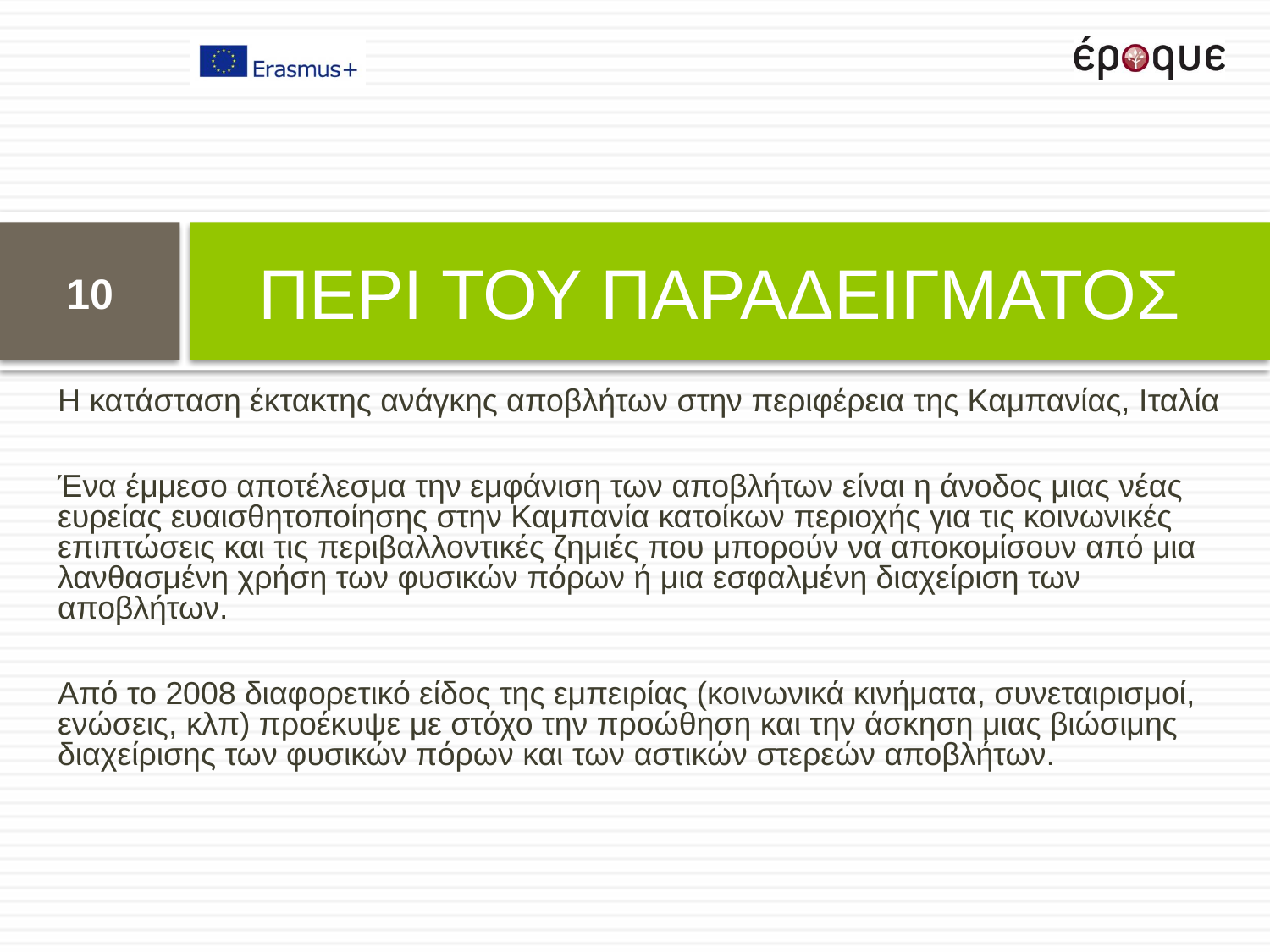

ΠΕΡΙ ΤΟΥ ΠΑΡΑΔΕΙΓΜΑΤΟΣ
10
Η κατάσταση έκτακτης ανάγκης αποβλήτων στην περιφέρεια της Καμπανίας, Ιταλία

Ένα έμμεσο αποτέλεσμα την εμφάνιση των αποβλήτων είναι η άνοδος μιας νέας ευρείας ευαισθητοποίησης στην Καμπανία κατοίκων περιοχής για τις κοινωνικές επιπτώσεις και τις περιβαλλοντικές ζημιές που μπορούν να αποκομίσουν από μια λανθασμένη χρήση των φυσικών πόρων ή μια εσφαλμένη διαχείριση των αποβλήτων.

Από το 2008 διαφορετικό είδος της εμπειρίας (κοινωνικά κινήματα, συνεταιρισμοί, ενώσεις, κλπ) προέκυψε με στόχο την προώθηση και την άσκηση μιας βιώσιμης διαχείρισης των φυσικών πόρων και των αστικών στερεών αποβλήτων.